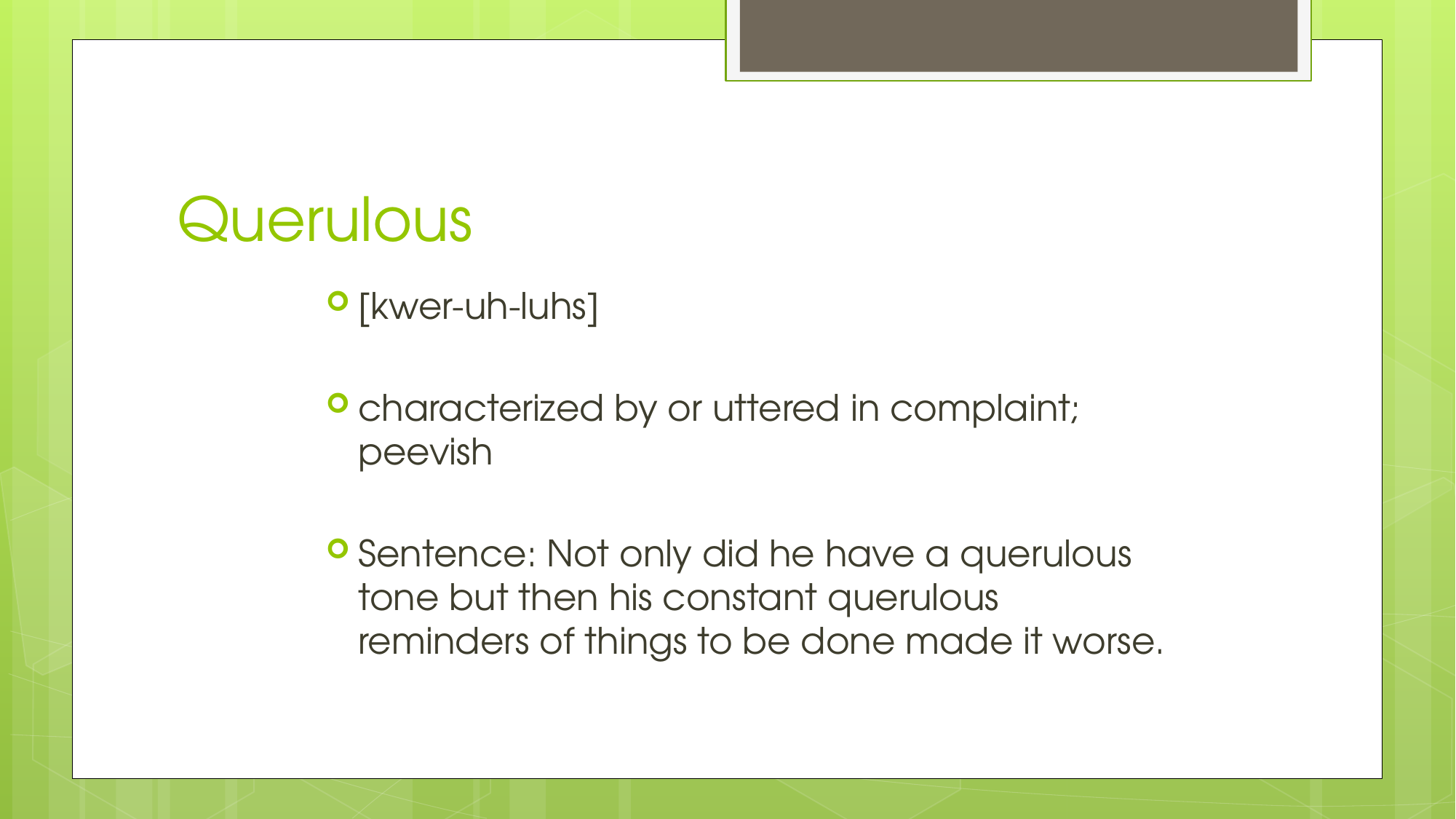

# Querulous
[kwer-uh-luhs]

characterized by or uttered in complaint; peevish

Sentence: Not only did he have a querulous tone but then his constant querulous reminders of things to be done made it worse.